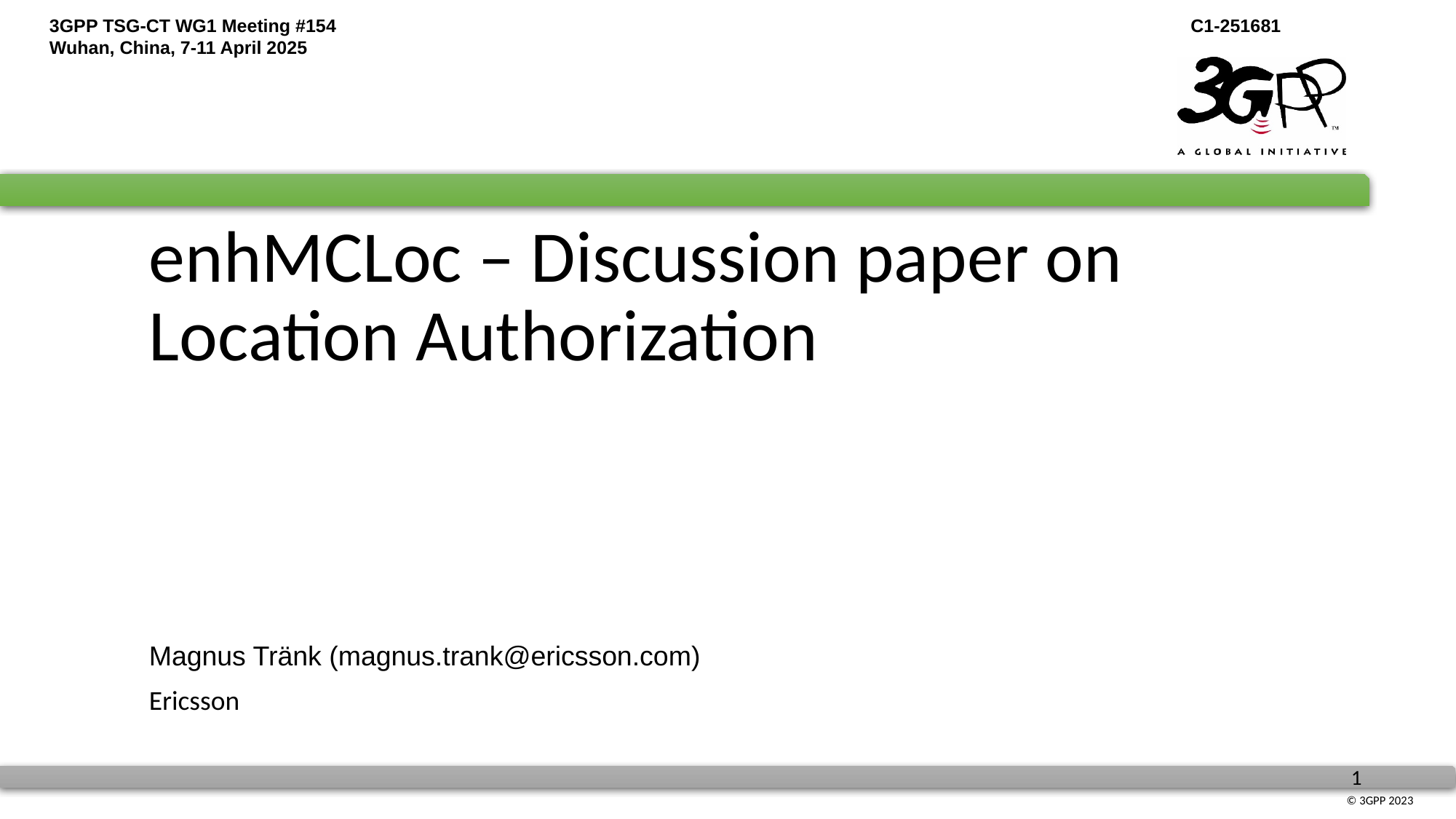

# enhMCLoc – Discussion paper on Location Authorization
Magnus Tränk (magnus.trank@ericsson.com)
Ericsson